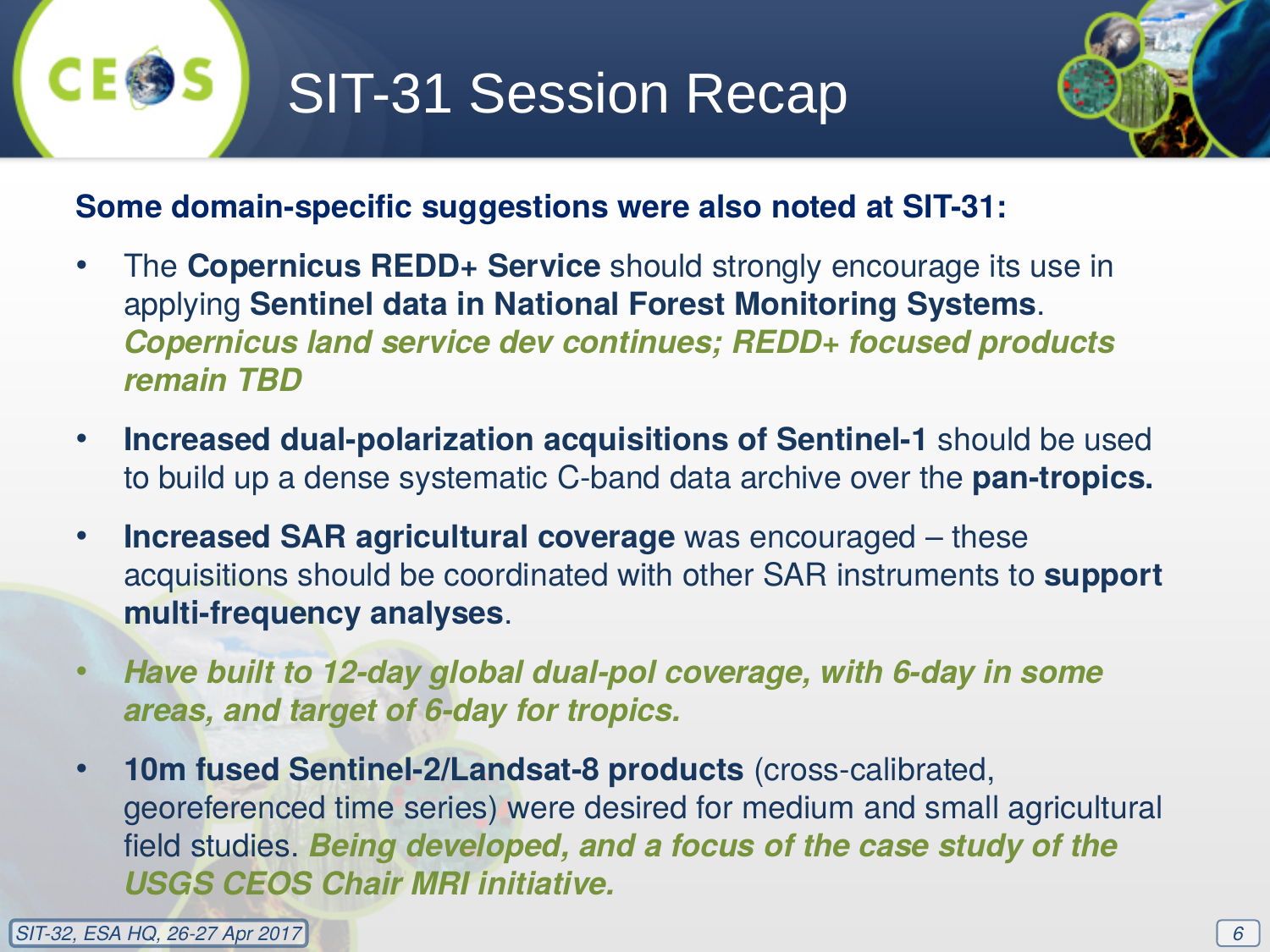

SIT-31 Session Recap
Some domain-specific suggestions were also noted at SIT-31:
The Copernicus REDD+ Service should strongly encourage its use in applying Sentinel data in National Forest Monitoring Systems. Copernicus land service dev continues; REDD+ focused products remain TBD
Increased dual-polarization acquisitions of Sentinel-1 should be used to build up a dense systematic C-band data archive over the pan-tropics.
Increased SAR agricultural coverage was encouraged – these acquisitions should be coordinated with other SAR instruments to support multi-frequency analyses.
Have built to 12-day global dual-pol coverage, with 6-day in some areas, and target of 6-day for tropics.
10m fused Sentinel-2/Landsat-8 products (cross-calibrated, georeferenced time series) were desired for medium and small agricultural field studies. Being developed, and a focus of the case study of the USGS CEOS Chair MRI initiative.
6